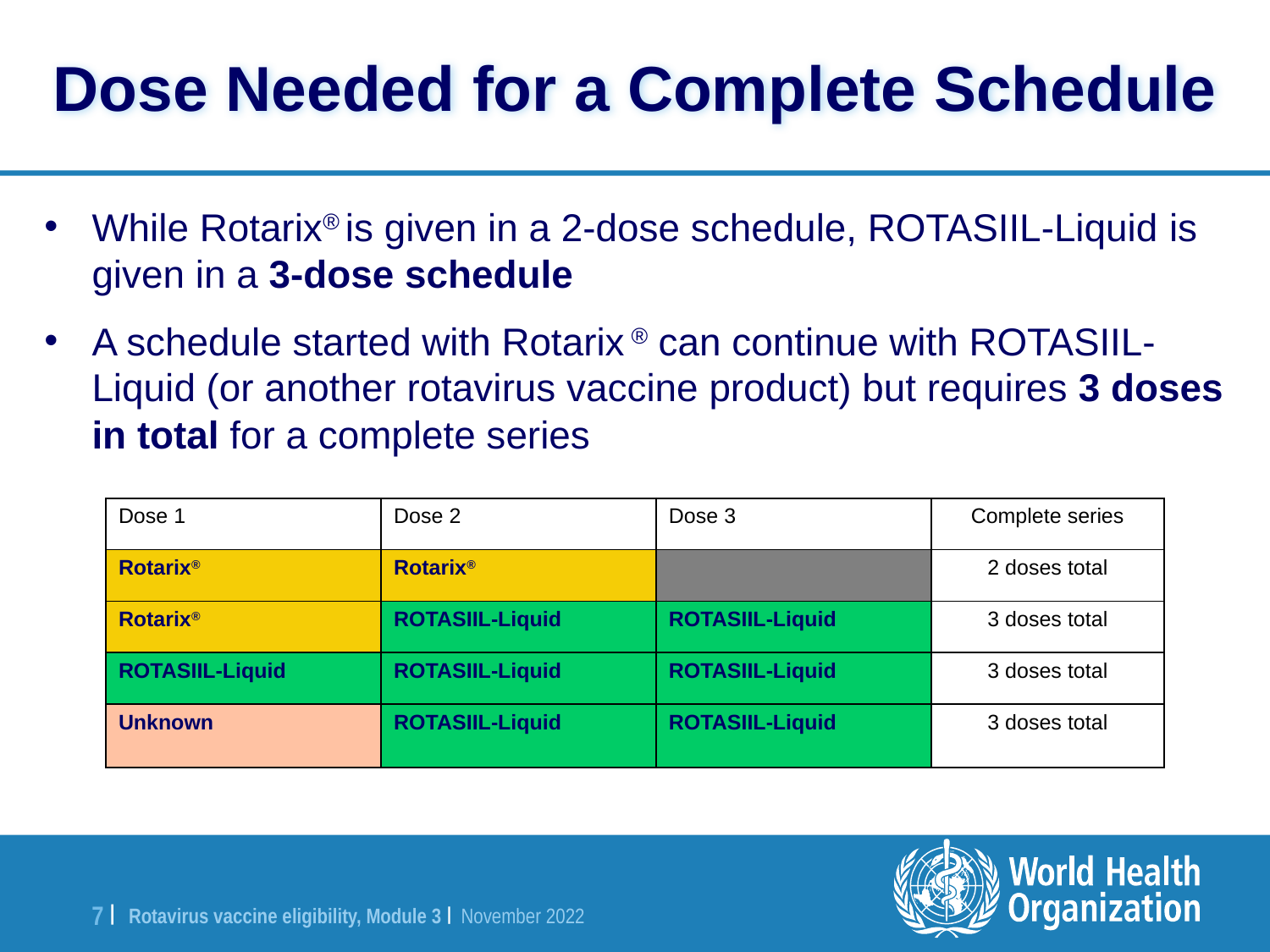

Dose Needed for a Complete Schedule
While Rotarix® is given in a 2-dose schedule, ROTASIIL-Liquid is given in a 3-dose schedule
A schedule started with Rotarix ® can continue with ROTASIIL-Liquid (or another rotavirus vaccine product) but requires 3 doses in total for a complete series

| Dose 1 | Dose 2 | Dose 3 | Complete series |
| --- | --- | --- | --- |
| Rotarix® | Rotarix® |  | 2 doses total |
| Rotarix® | ROTASIIL-Liquid | ROTASIIL-Liquid | 3 doses total |
| ROTASIIL-Liquid | ROTASIIL-Liquid | ROTASIIL-Liquid | 3 doses total |
| Unknown | ROTASIIL-Liquid | ROTASIIL-Liquid | 3 doses total |